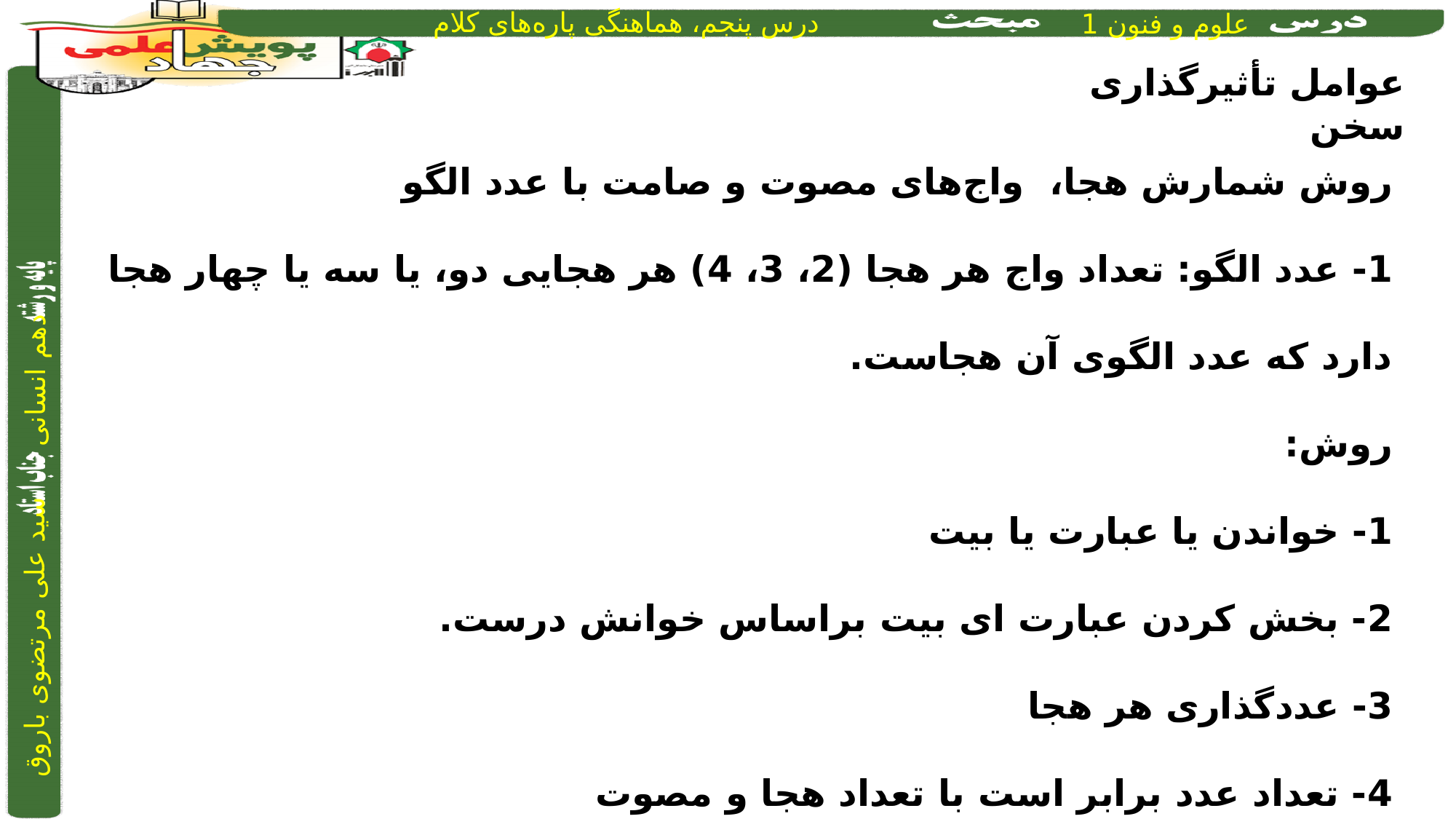

عوامل تأثیرگذاری سخن
روش شمارش هجا،  واج‌های مصوت و صامت با عدد الگو
1- عدد الگو: تعداد واج هر هجا (2، 3، 4) هر هجایی دو، یا سه یا چهار هجا دارد که عدد الگوی آن هجاست.
روش:
1- خواندن یا عبارت یا بیت
2- بخش کردن عبارت ای بیت براساس خوانش درست.
3- عددگذاری هر هجا
4- تعداد عدد برابر است با تعداد هجا و مصوت
5- تعداد عدد منهای جمع عدد برابر است با تعداد واج صامت